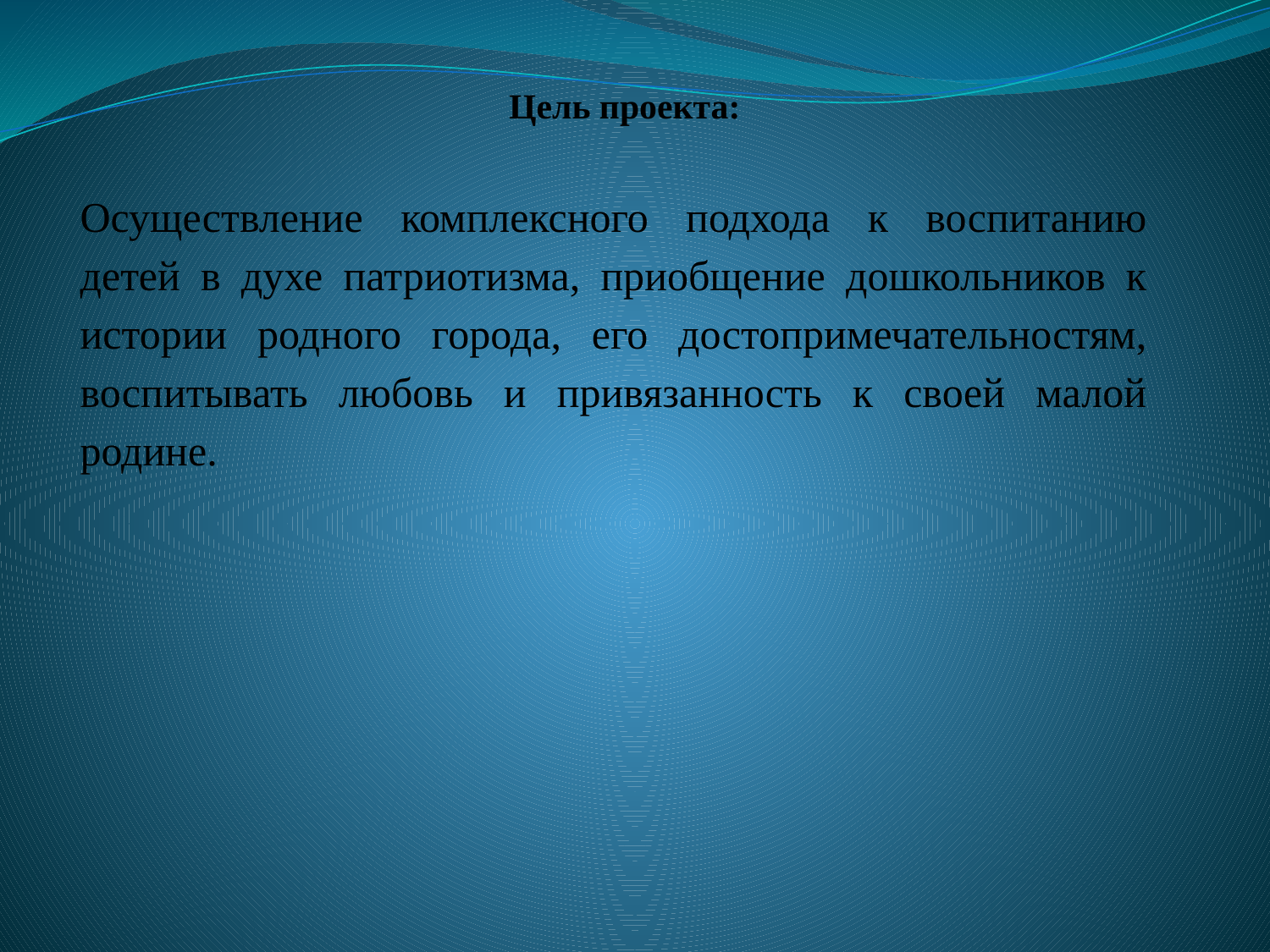

# Цель проекта:
Осуществление комплексного подхода к воспитанию детей в духе патриотизма, приобщение дошкольников к истории родного города, его достопримечательностям, воспитывать любовь и привязанность к своей малой родине.